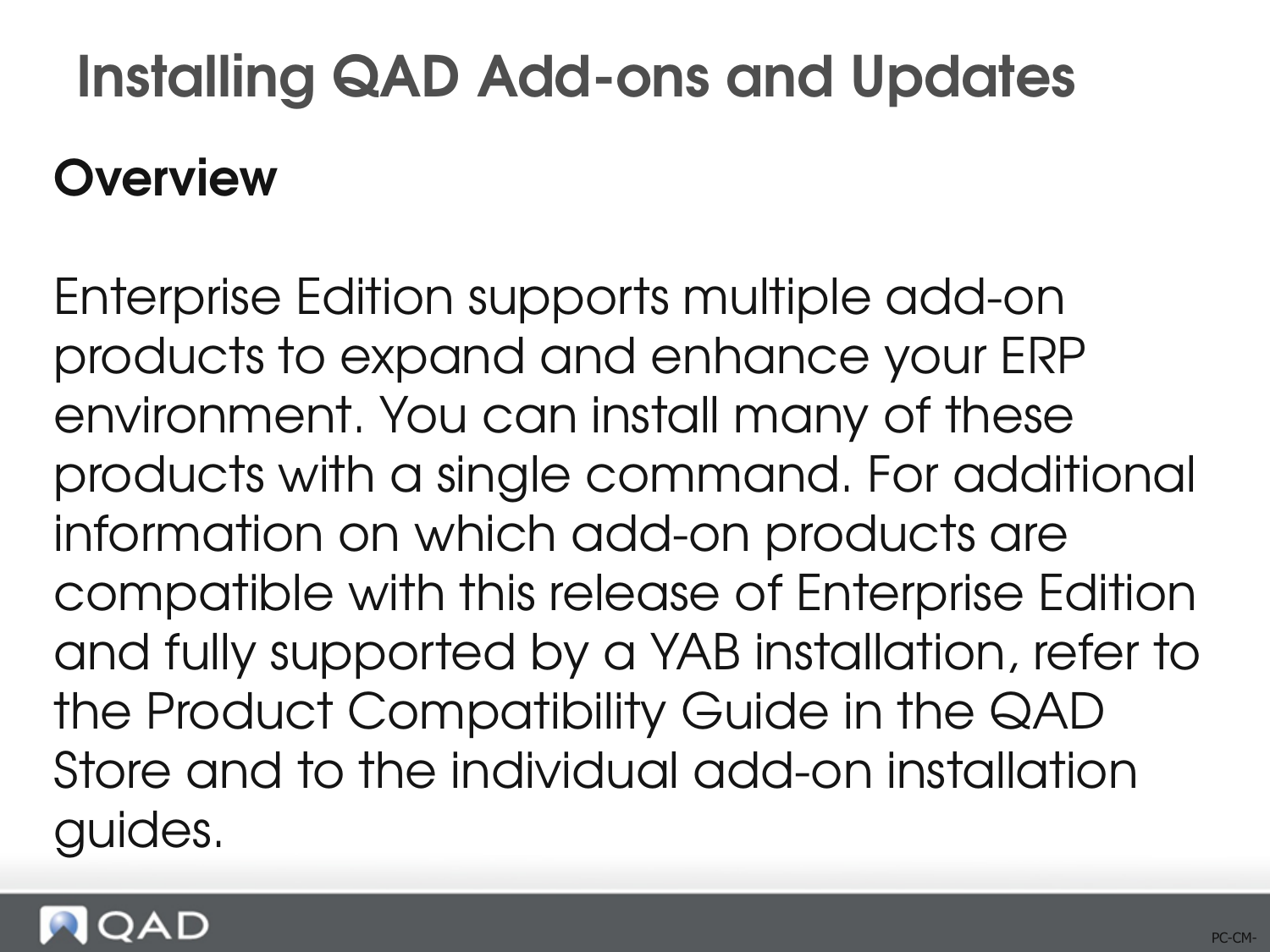

# Installing QAD Add-ons and Updates
Overview

Enterprise Edition supports multiple add-on products to expand and enhance your ERP environment. You can install many of these products with a single command. For additional information on which add-on products are compatible with this release of Enterprise Edition and fully supported by a YAB installation, refer to the Product Compatibility Guide in the QAD Store and to the individual add-on installation guides.
PC-CM-